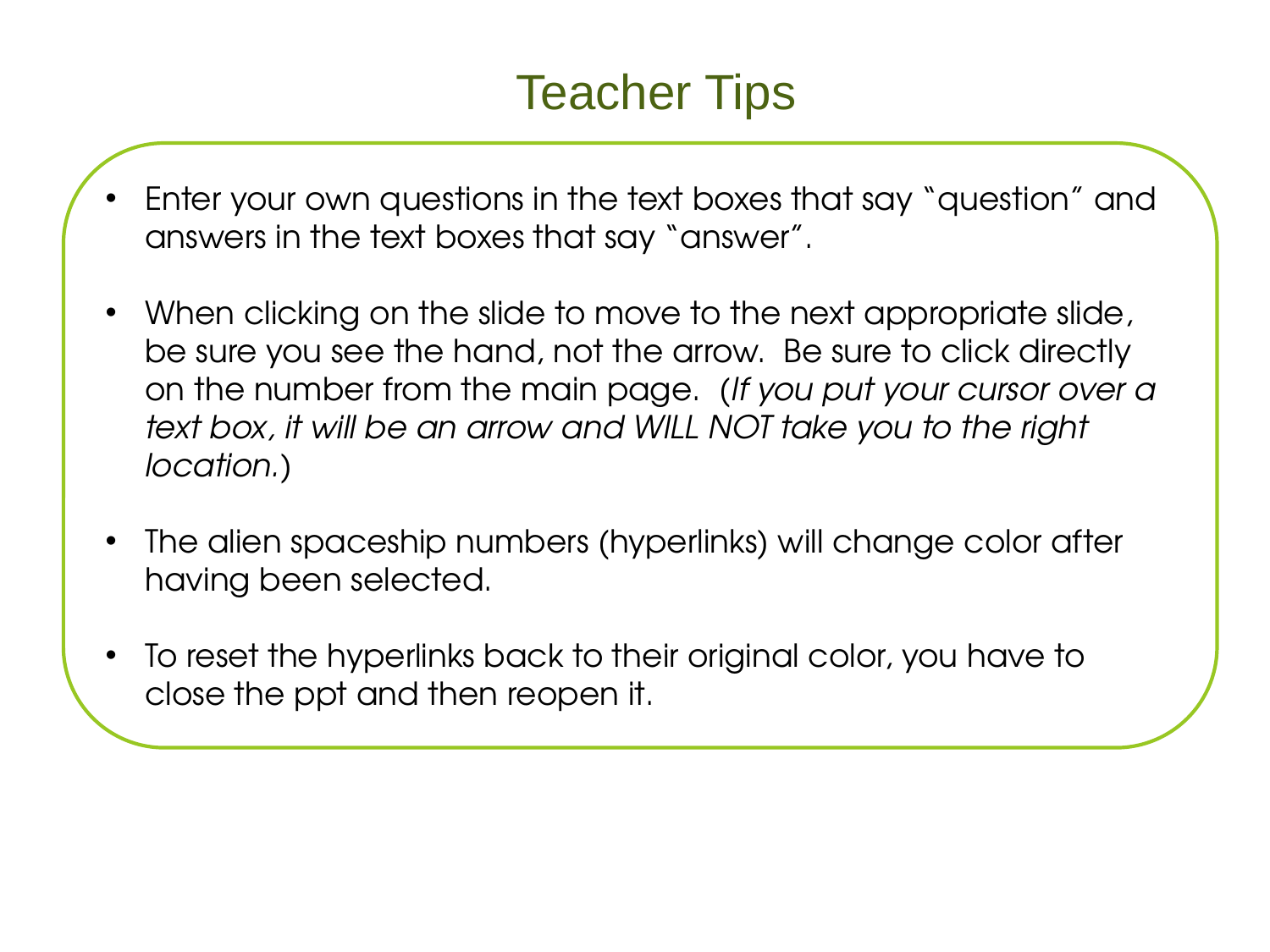

Teacher Tips
Enter your own questions in the text boxes that say “question” and answers in the text boxes that say “answer”.

When clicking on the slide to move to the next appropriate slide, be sure you see the hand, not the arrow.  Be sure to click directly on the number from the main page.  (If you put your cursor over a text box, it will be an arrow and WILL NOT take you to the right location.)

The alien spaceship numbers (hyperlinks) will change color after having been selected.

To reset the hyperlinks back to their original color, you have to close the ppt and then reopen it.